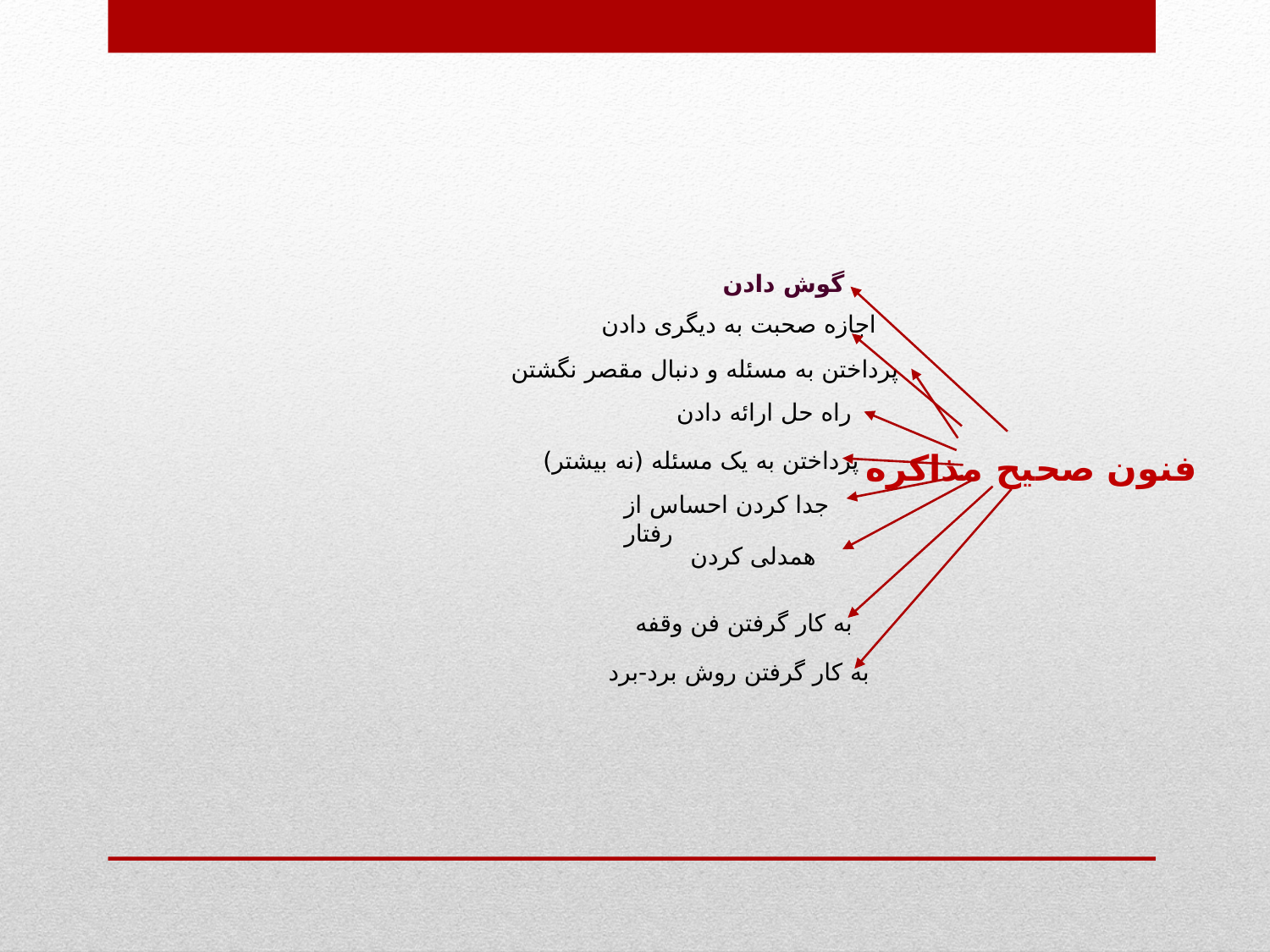

فنون صحیح مذاکره
گوش دادن
اجازه صحبت به دیگری دادن
پرداختن به مسئله و دنبال مقصر نگشتن
راه حل ارائه دادن
پرداختن به یک مسئله (نه بیشتر)
جدا کردن احساس از رفتار
همدلی کردن
به کار گرفتن فن وقفه
به کار گرفتن روش برد-برد